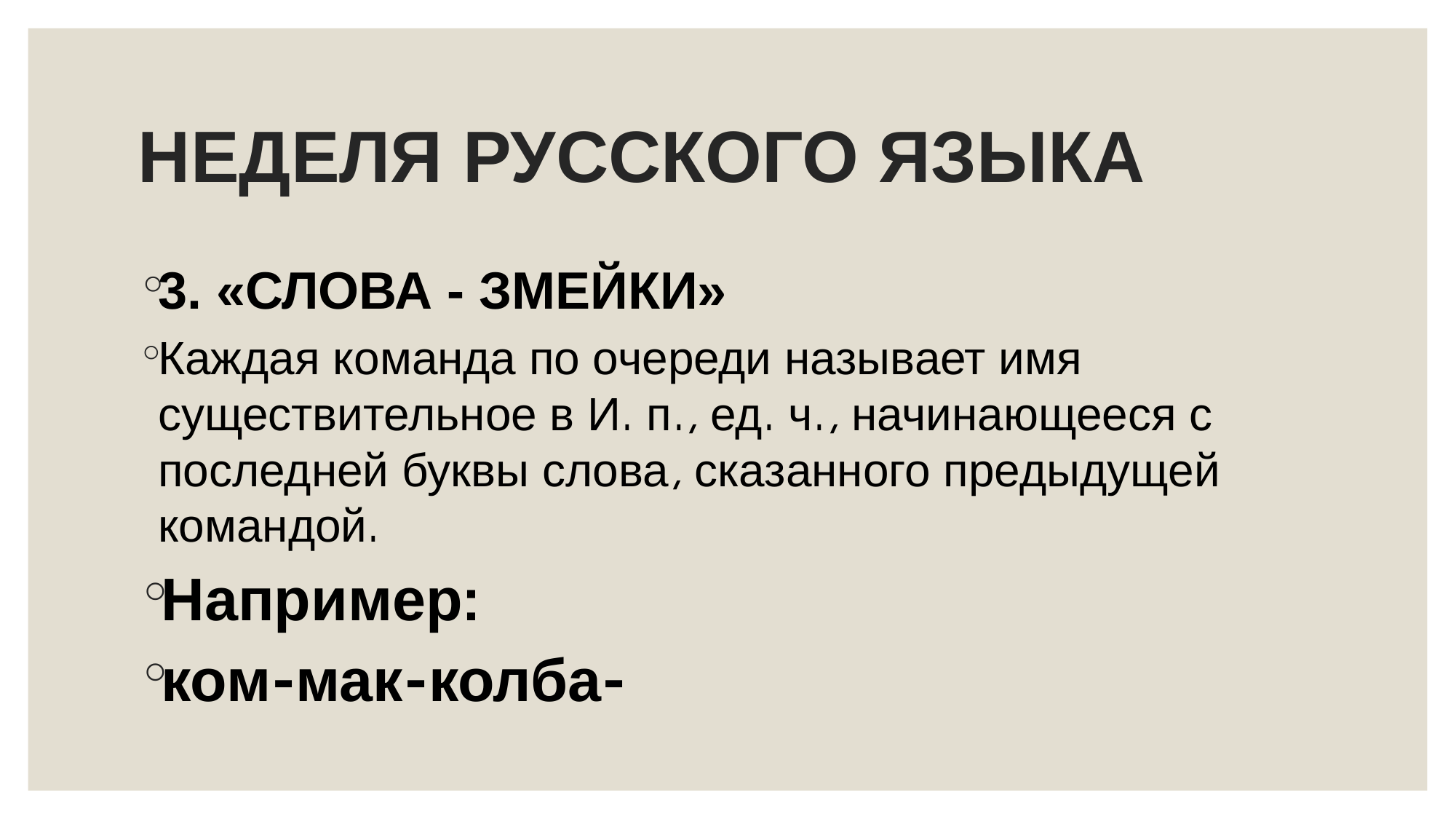

# НЕДЕЛЯ РУССКОГО ЯЗЫКА
3. «СЛОВА - ЗМЕЙКИ»
Каждая команда по очереди называет имя существительное в И. п., ед. ч., начинающееся с последней буквы слова, сказанного предыдущей командой.
Например:
ком-мак-колба-